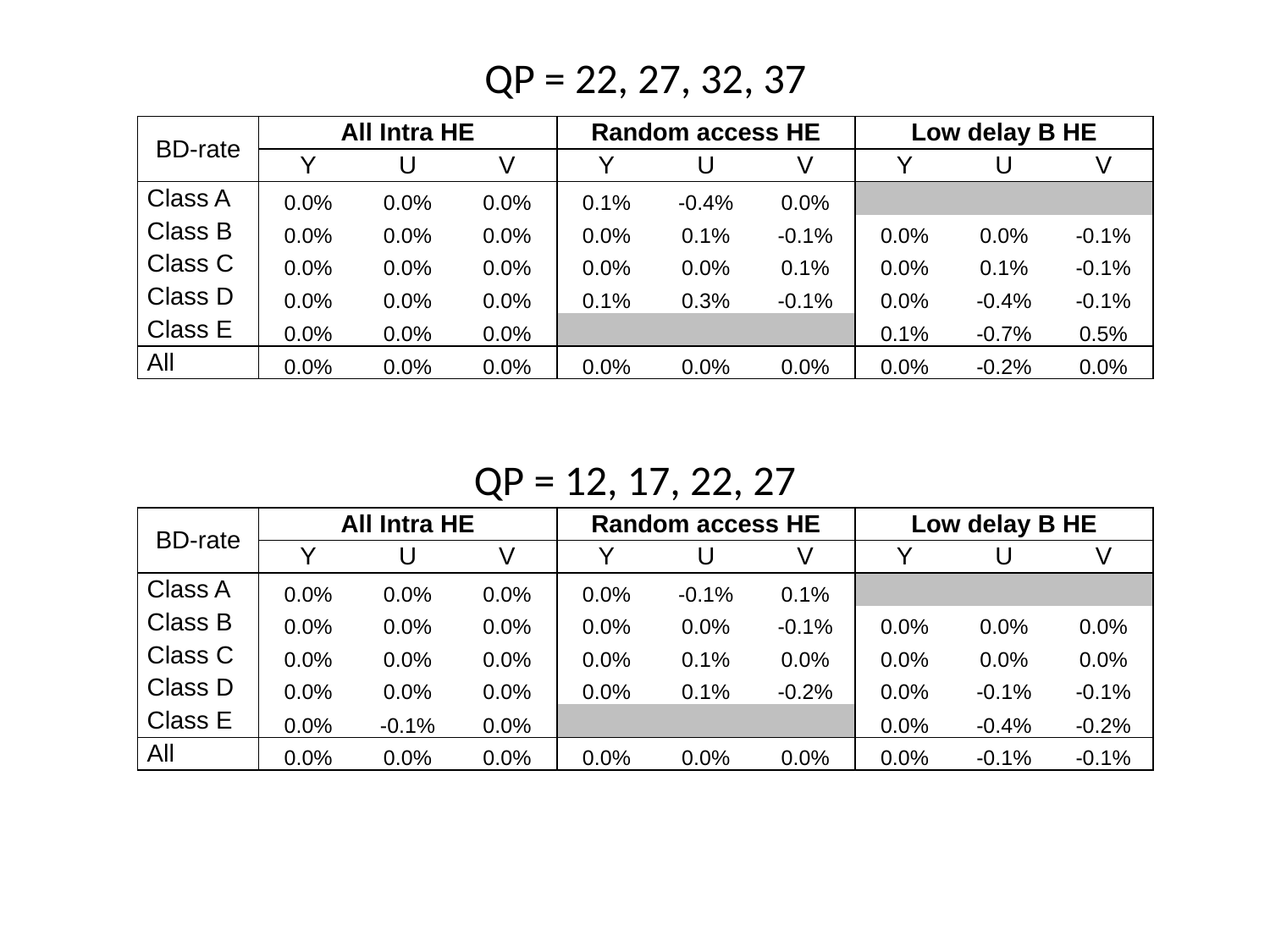

QP = 22, 27, 32, 37
| BD-rate | All Intra HE |  |  | Random access HE |  |  | Low delay B HE |  |  |
| --- | --- | --- | --- | --- | --- | --- | --- | --- | --- |
|  | Y | U | V | Y | U | V | Y | U | V |
| Class A | 0.0% | 0.0% | 0.0% | 0.1% | -0.4% | 0.0% |  |  |  |
| Class B | 0.0% | 0.0% | 0.0% | 0.0% | 0.1% | -0.1% | 0.0% | 0.0% | -0.1% |
| Class C | 0.0% | 0.0% | 0.0% | 0.0% | 0.0% | 0.1% | 0.0% | 0.1% | -0.1% |
| Class D | 0.0% | 0.0% | 0.0% | 0.1% | 0.3% | -0.1% | 0.0% | -0.4% | -0.1% |
| Class E | 0.0% | 0.0% | 0.0% |  |  |  | 0.1% | -0.7% | 0.5% |
| All | 0.0% | 0.0% | 0.0% | 0.0% | 0.0% | 0.0% | 0.0% | -0.2% | 0.0% |
QP = 12, 17, 22, 27
| BD-rate | All Intra HE |  |  | Random access HE |  |  | Low delay B HE |  |  |
| --- | --- | --- | --- | --- | --- | --- | --- | --- | --- |
|  | Y | U | V | Y | U | V | Y | U | V |
| Class A | 0.0% | 0.0% | 0.0% | 0.0% | -0.1% | 0.1% |  |  |  |
| Class B | 0.0% | 0.0% | 0.0% | 0.0% | 0.0% | -0.1% | 0.0% | 0.0% | 0.0% |
| Class C | 0.0% | 0.0% | 0.0% | 0.0% | 0.1% | 0.0% | 0.0% | 0.0% | 0.0% |
| Class D | 0.0% | 0.0% | 0.0% | 0.0% | 0.1% | -0.2% | 0.0% | -0.1% | -0.1% |
| Class E | 0.0% | -0.1% | 0.0% |  |  |  | 0.0% | -0.4% | -0.2% |
| All | 0.0% | 0.0% | 0.0% | 0.0% | 0.0% | 0.0% | 0.0% | -0.1% | -0.1% |